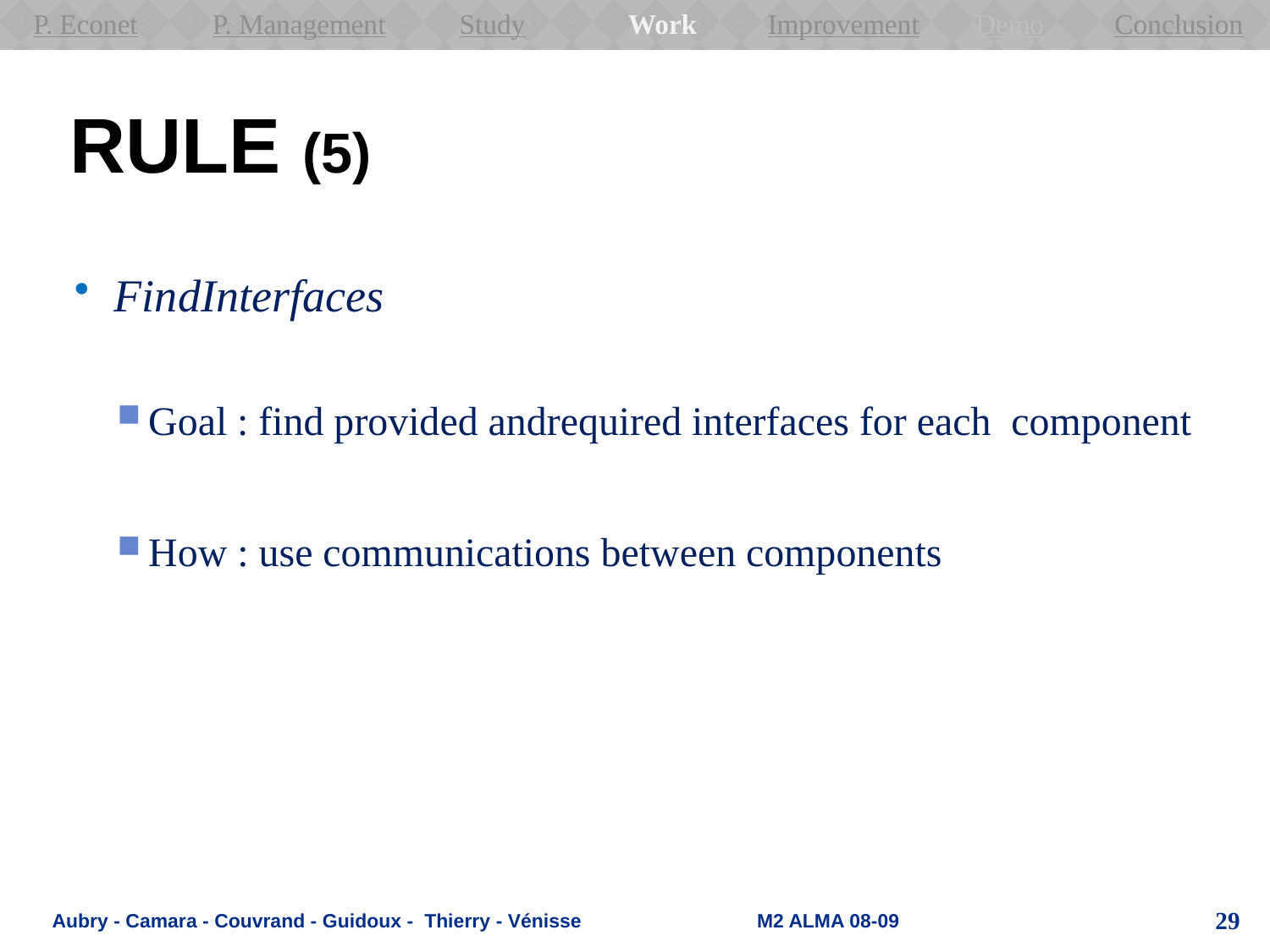

P. Econet
P. Management
Study
Work
Improvement
Conclusion
Demo
# Rule (5)
FindInterfaces

Goal : find provided andrequired interfaces for each  component

How : use communications between components
Aubry - Camara - Couvrand - Guidoux -  Thierry - Vénisse                                M2 ALMA 08-09
29